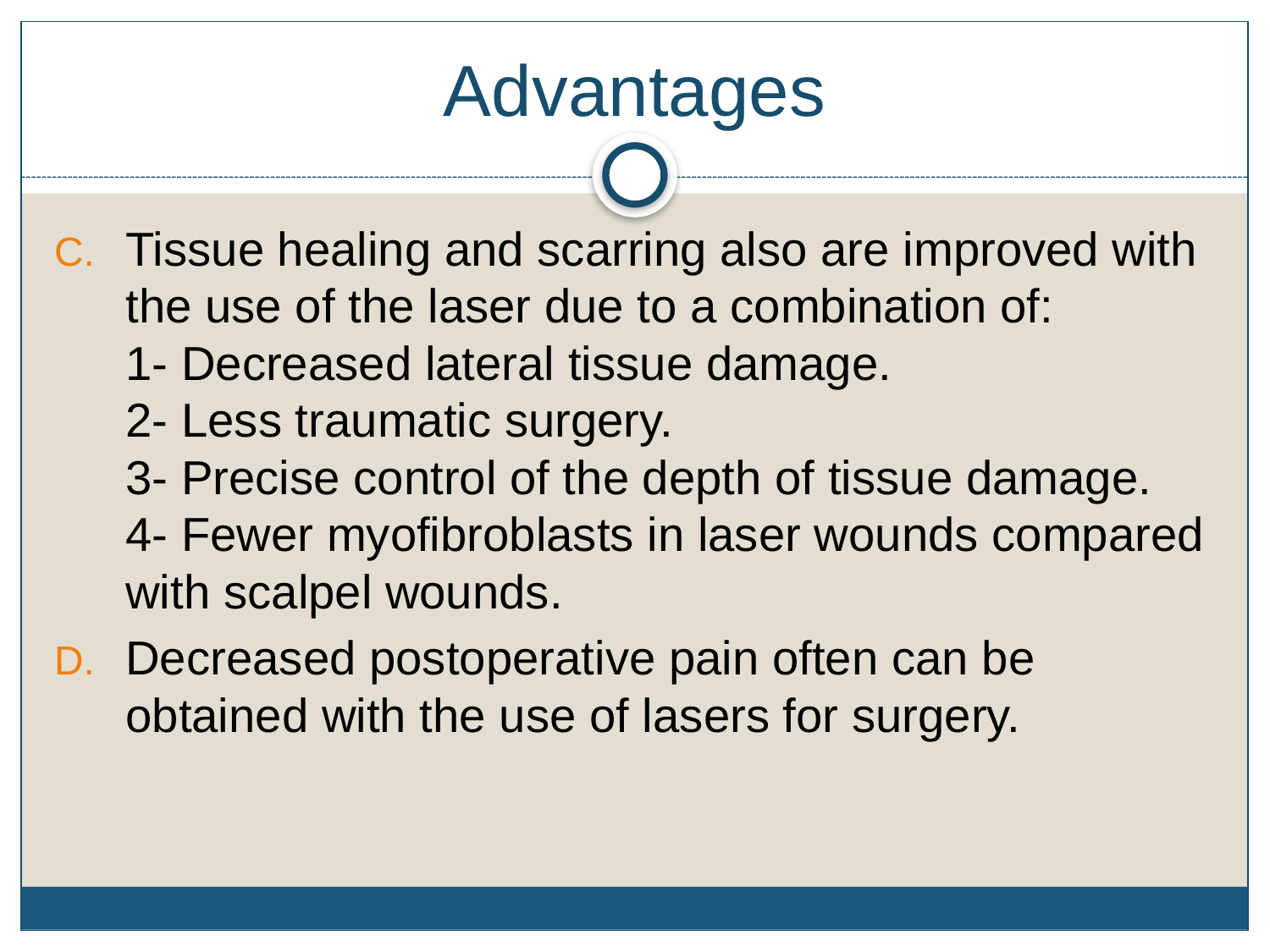

# Advantages
Tissue healing and scarring also are improved with the use of the laser due to a combination of:
1- Decreased lateral tissue damage.
2- Less traumatic surgery.
3- Precise control of the depth of tissue damage.
4- Fewer myofibroblasts in laser wounds compared with scalpel wounds.
Decreased postoperative pain often can be obtained with the use of lasers for surgery.